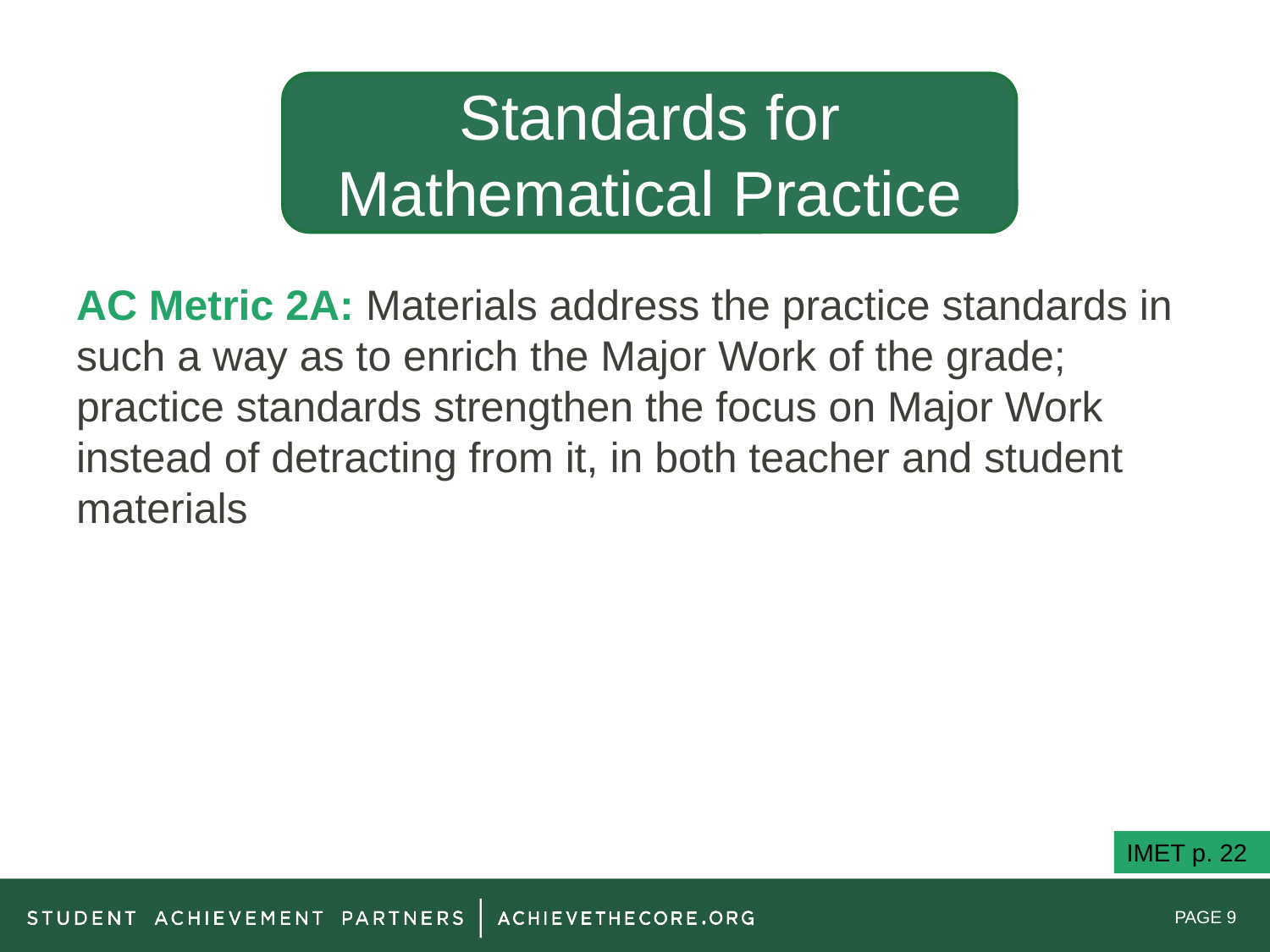

Standards for Mathematical Practice
AC Metric 2A: Materials address the practice standards in such a way as to enrich the Major Work of the grade; practice standards strengthen the focus on Major Work instead of detracting from it, in both teacher and student materials

IMET p. 22